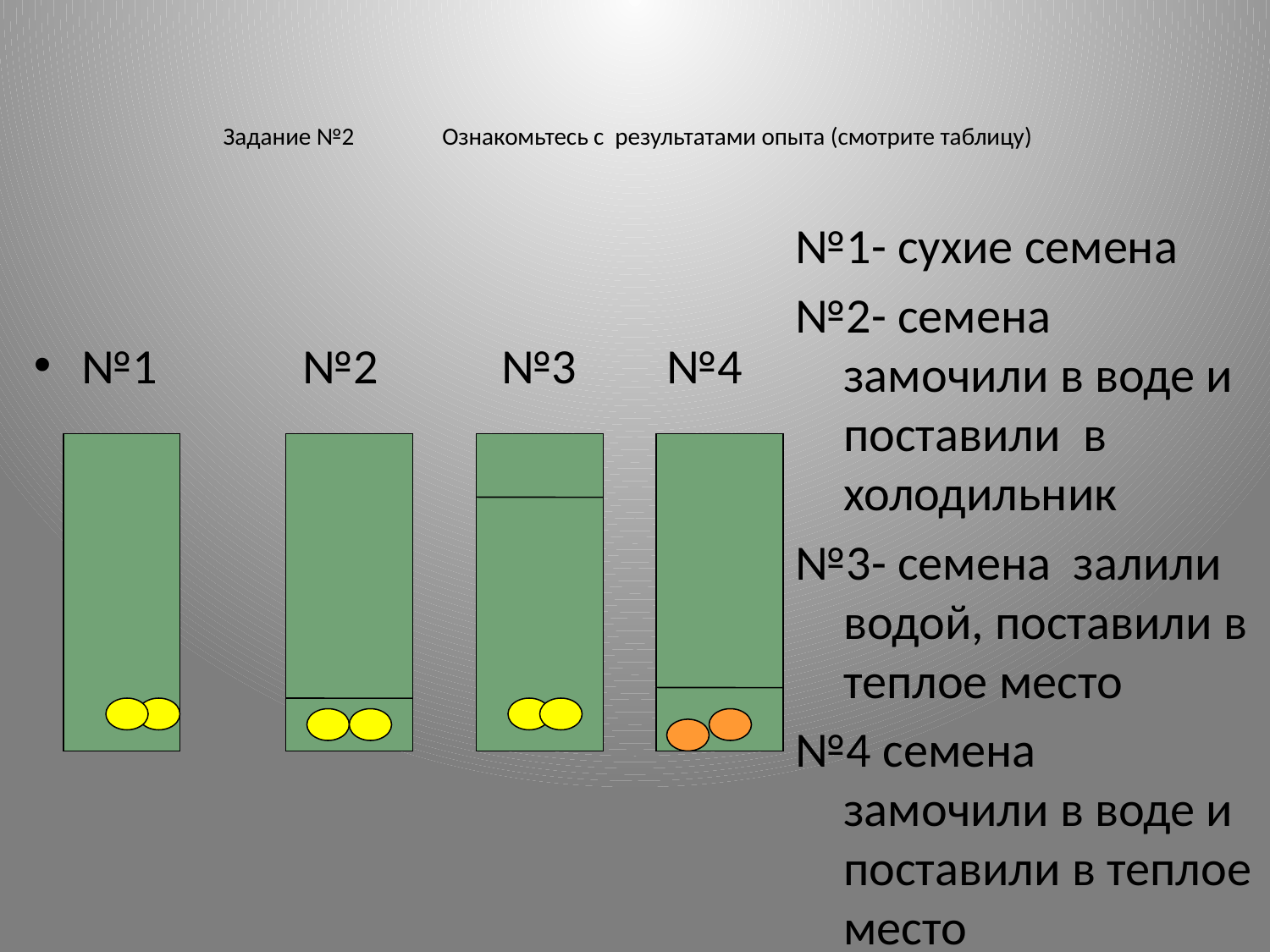

# Задание №2                Ознакомьтесь с  результатами опыта (смотрите таблицу)
№1- сухие семена
№2- семена замочили в воде и поставили  в холодильник
№3- семена  залили водой, поставили в теплое место
№4 семена  замочили в воде и поставили в теплое место

№1             №2           №3        №4